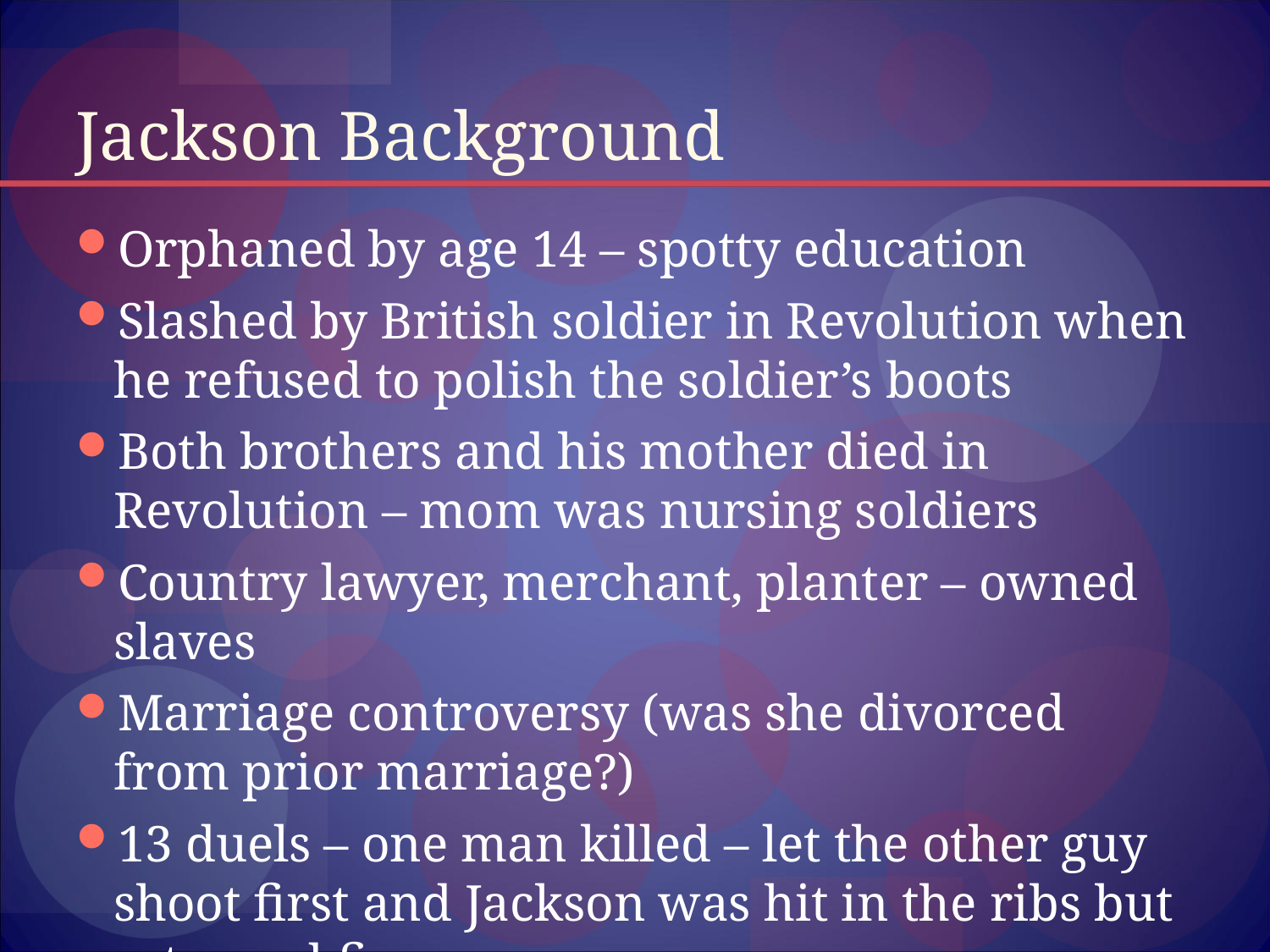

Jackson Background
Orphaned by age 14 – spotty education
Slashed by British soldier in Revolution when he refused to polish the soldier’s boots
Both brothers and his mother died in Revolution – mom was nursing soldiers
Country lawyer, merchant, planter – owned slaves
Marriage controversy (was she divorced from prior marriage?)
13 duels – one man killed – let the other guy shoot first and Jackson was hit in the ribs but returned fire